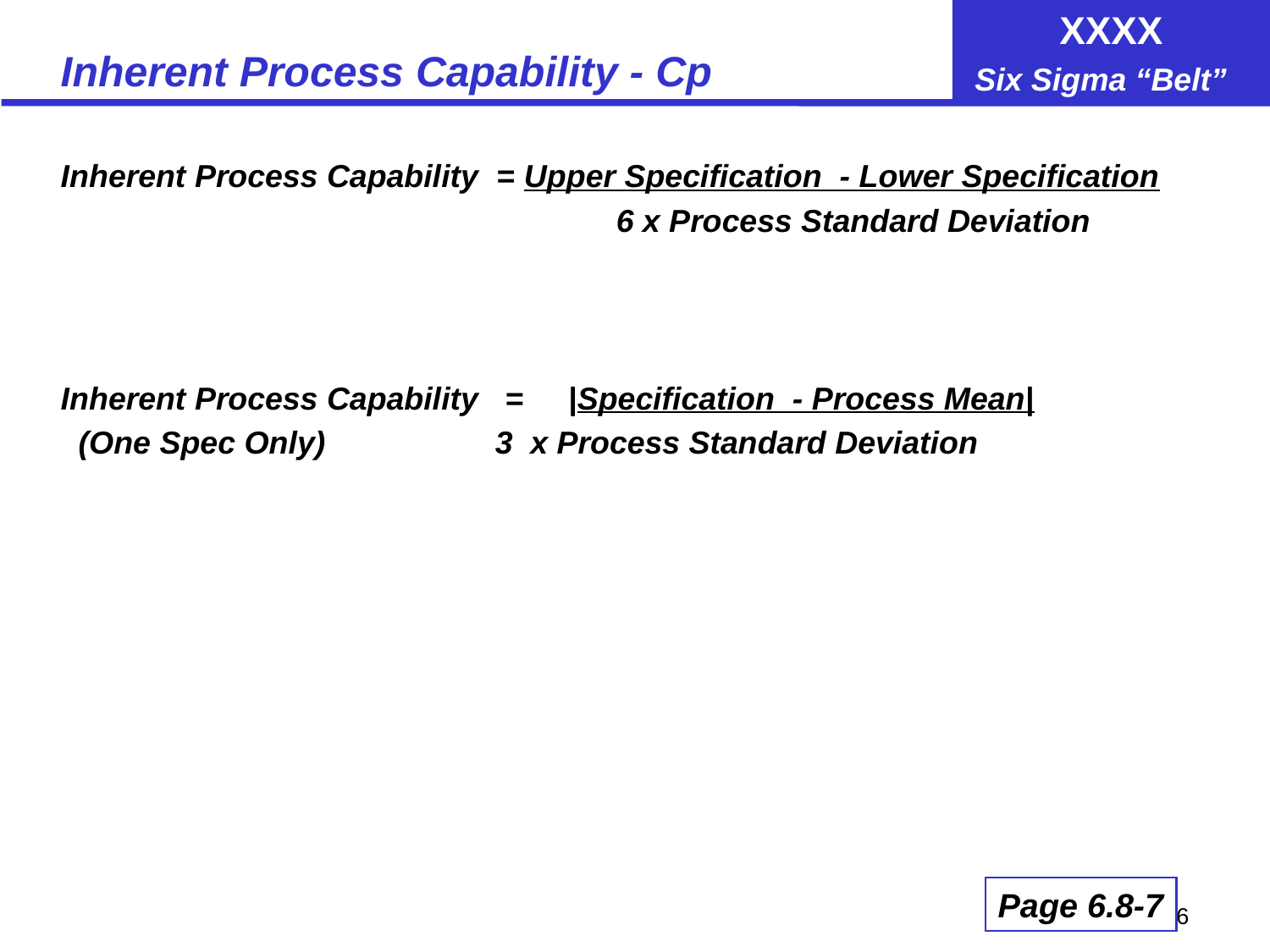

# Inherent Process Capability - Cp
Inherent Process Capability  = Upper Specification  - Lower Specification
                                           		6 x Process Standard Deviation

Inherent Process Capability   =     |Specification  - Process Mean|
  (One Spec Only)	               3  x Process Standard Deviation
Page 6.8-7